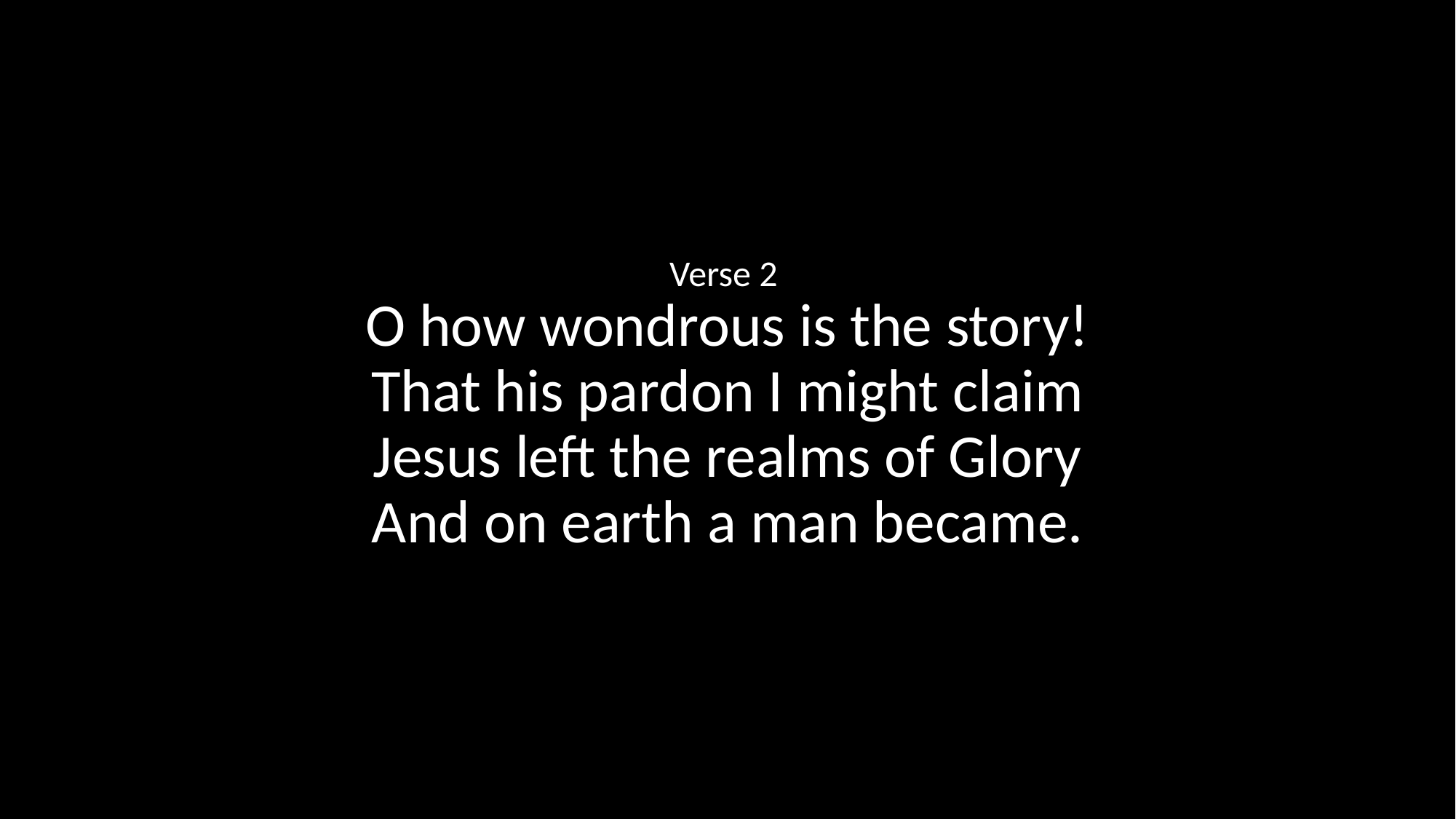

Verse 2
O how wondrous is the story!
That his pardon I might claim
Jesus left the realms of Glory
And on earth a man became.